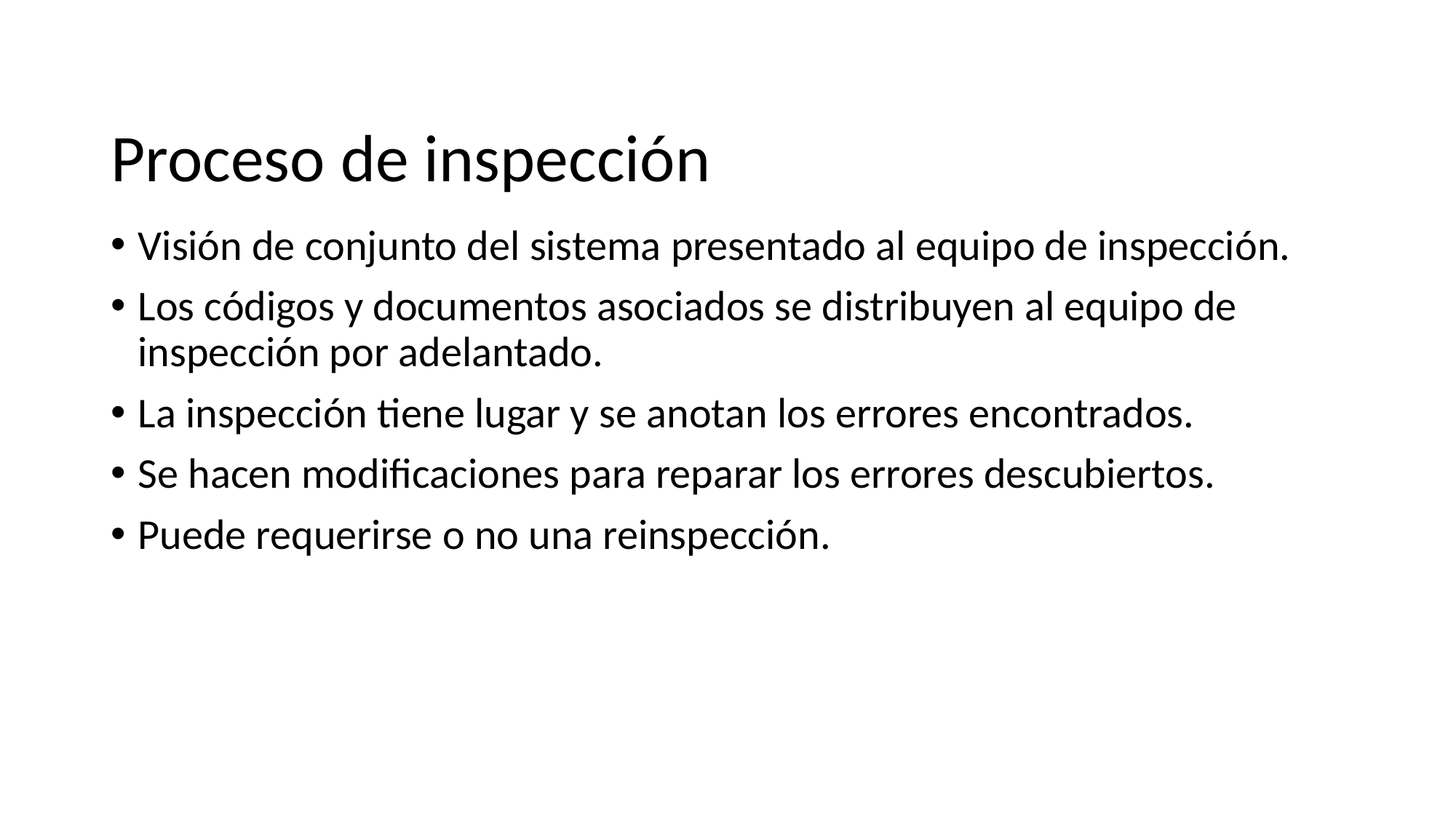

# Proceso de inspección
Visión de conjunto del sistema presentado al equipo de inspección.
Los códigos y documentos asociados se distribuyen al equipo de inspección por adelantado.
La inspección tiene lugar y se anotan los errores encontrados.
Se hacen modificaciones para reparar los errores descubiertos.
Puede requerirse o no una reinspección.